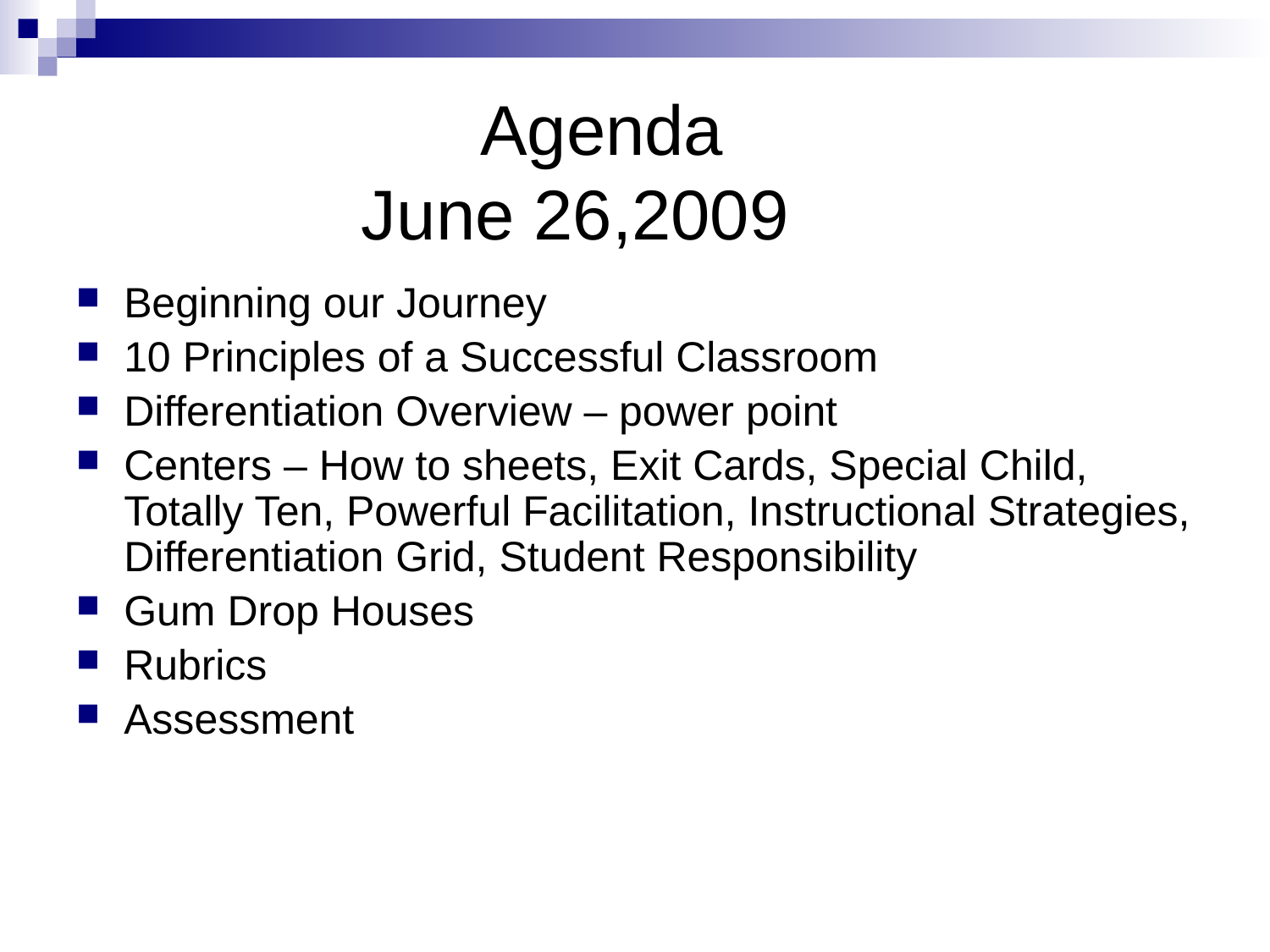

# Agenda June 26,2009
Beginning our Journey
10 Principles of a Successful Classroom
Differentiation Overview – power point
Centers – How to sheets, Exit Cards, Special Child, Totally Ten, Powerful Facilitation, Instructional Strategies, Differentiation Grid, Student Responsibility
Gum Drop Houses
Rubrics
Assessment